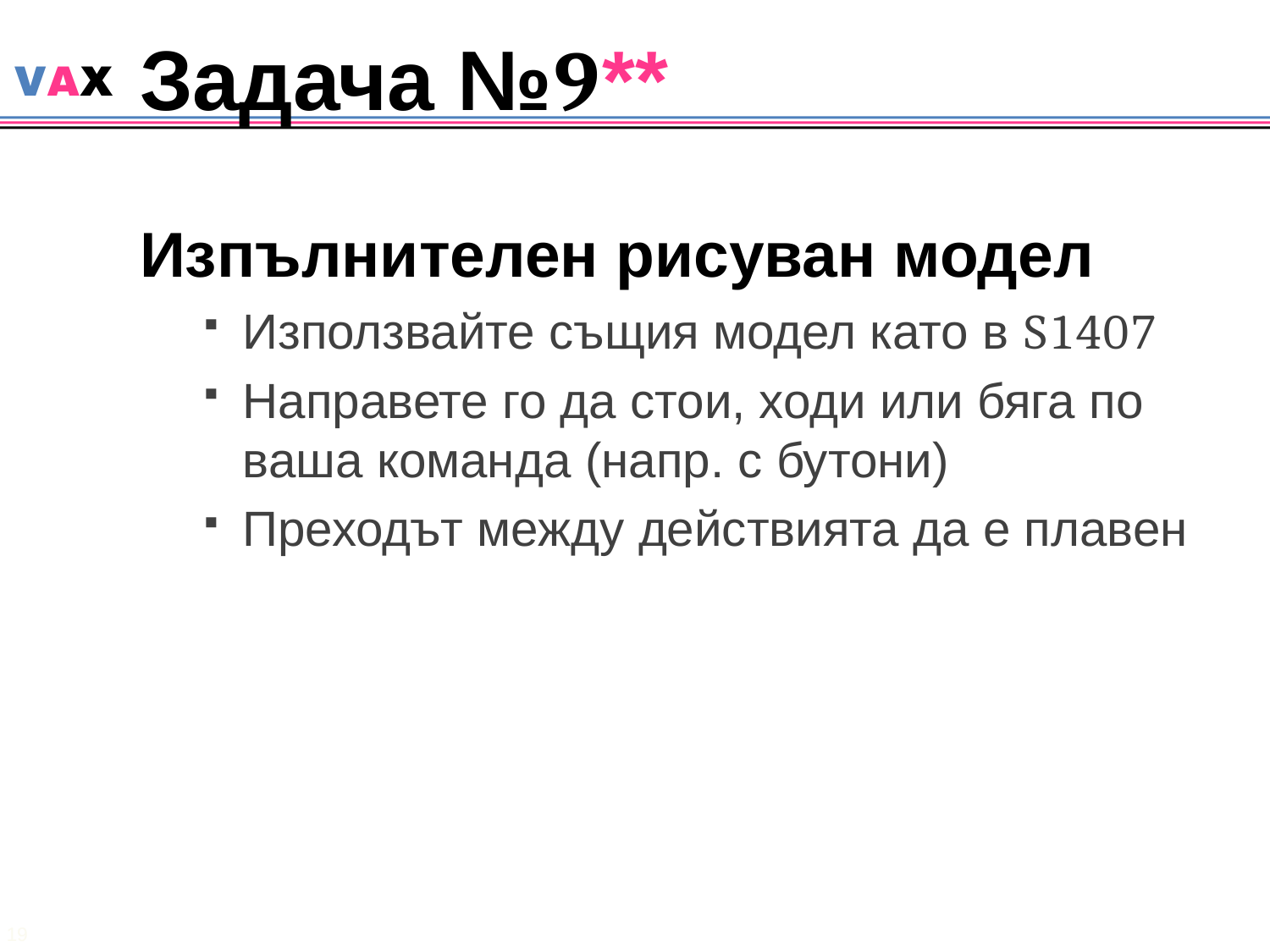

# Задача №9**
Изпълнителен рисуван модел
Използвайте същия модел като в S1407
Направете го да стои, ходи или бяга по ваша команда (напр. с бутони)
Преходът между действията да е плавен